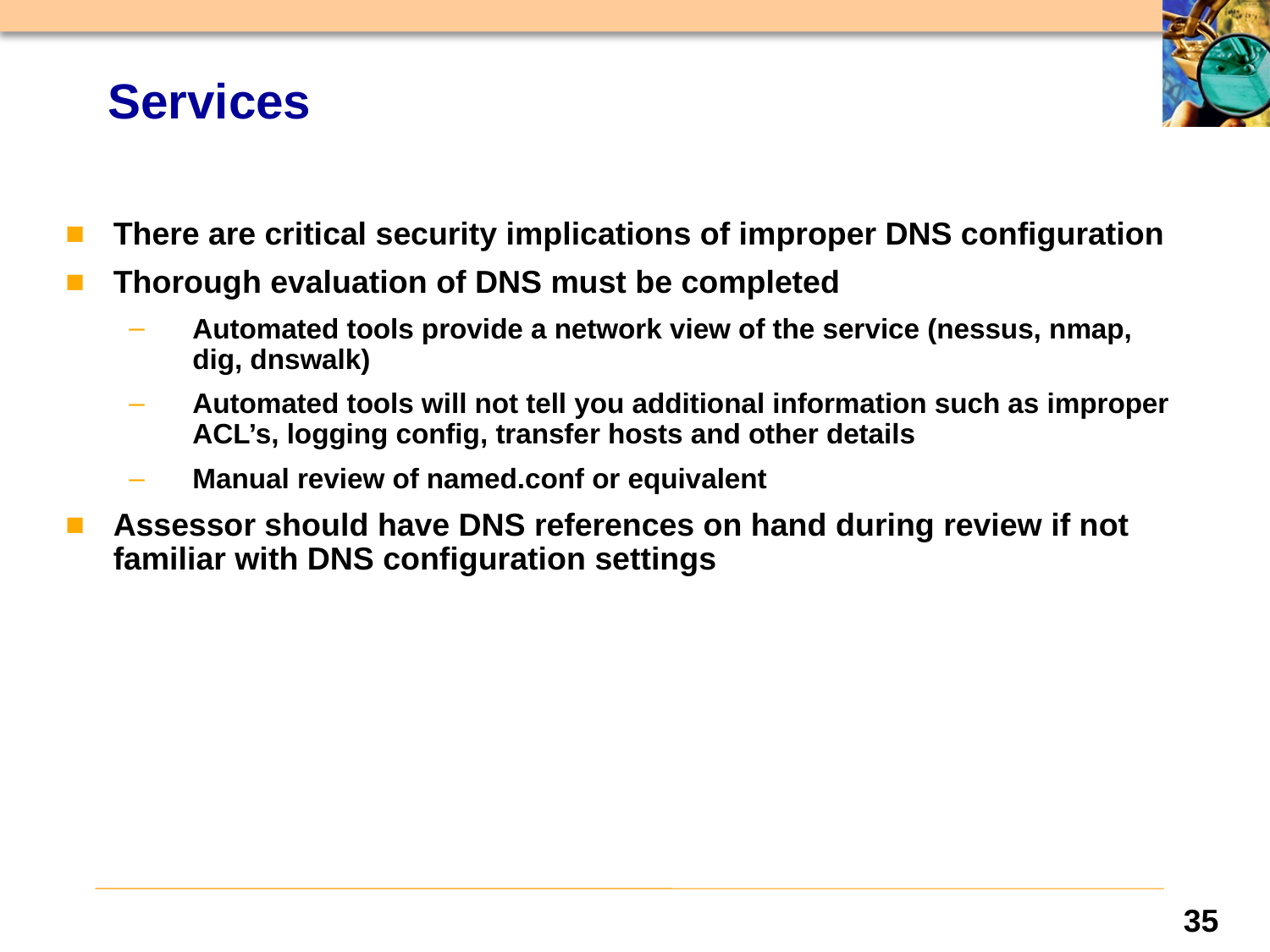

# Services
There are critical security implications of improper DNS configuration
Thorough evaluation of DNS must be completed
Automated tools provide a network view of the service (nessus, nmap, dig, dnswalk)
Automated tools will not tell you additional information such as improper ACL’s, logging config, transfer hosts and other details
Manual review of named.conf or equivalent
Assessor should have DNS references on hand during review if not familiar with DNS configuration settings